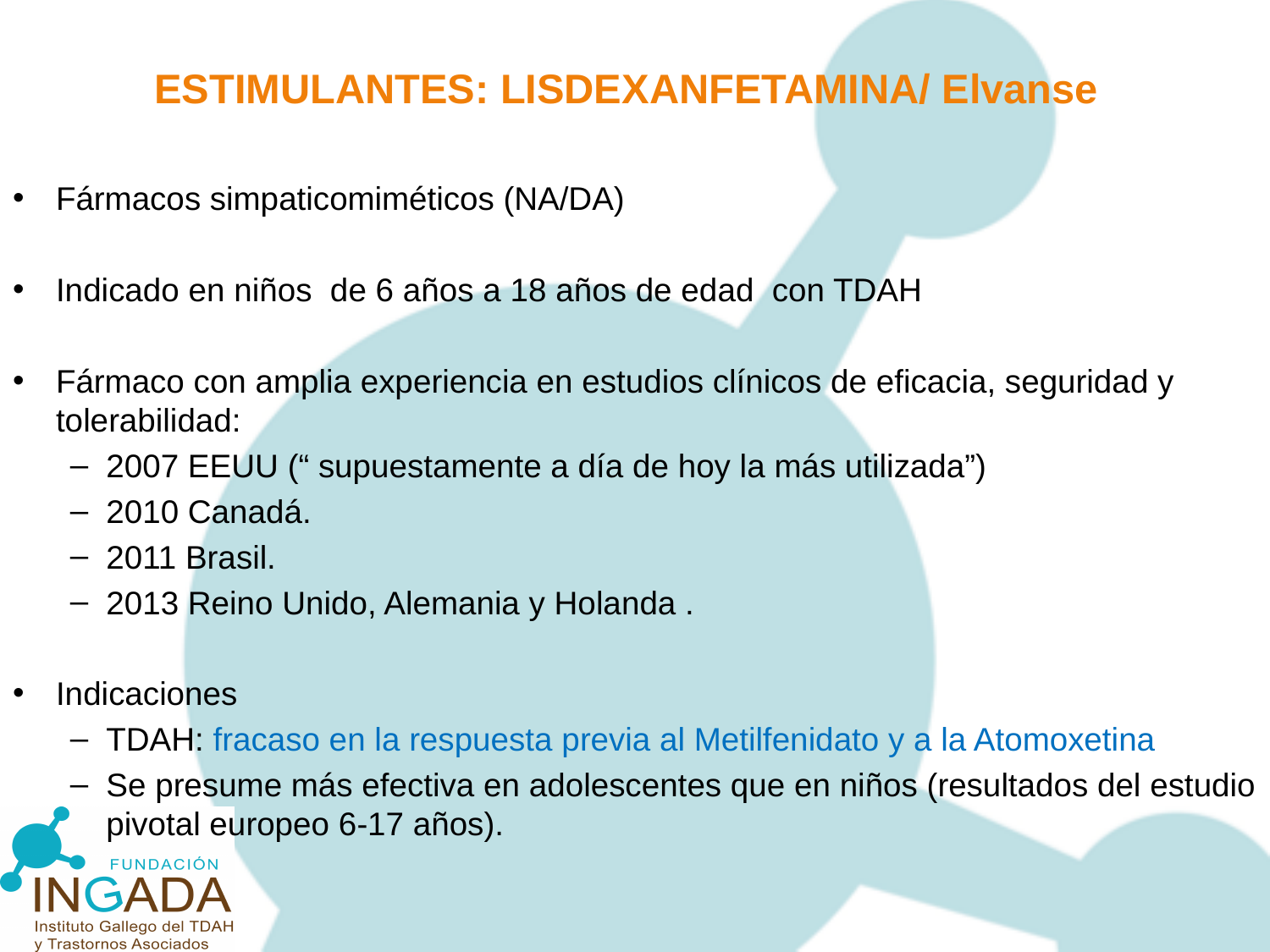

# ESTIMULANTES: LISDEXANFETAMINA/ Elvanse

Fármacos simpaticomiméticos (NA/DA)

Indicado en niños  de 6 años a 18 años de edad  con TDAH

Fármaco con amplia experiencia en estudios clínicos de eficacia, seguridad y tolerabilidad:
2007 EEUU (“ supuestamente a día de hoy la más utilizada”)
2010 Canadá.
2011 Brasil.
2013 Reino Unido, Alemania y Holanda .

Indicaciones
TDAH: fracaso en la respuesta previa al Metilfenidato y a la Atomoxetina
Se presume más efectiva en adolescentes que en niños (resultados del estudio pivotal europeo 6-17 años).